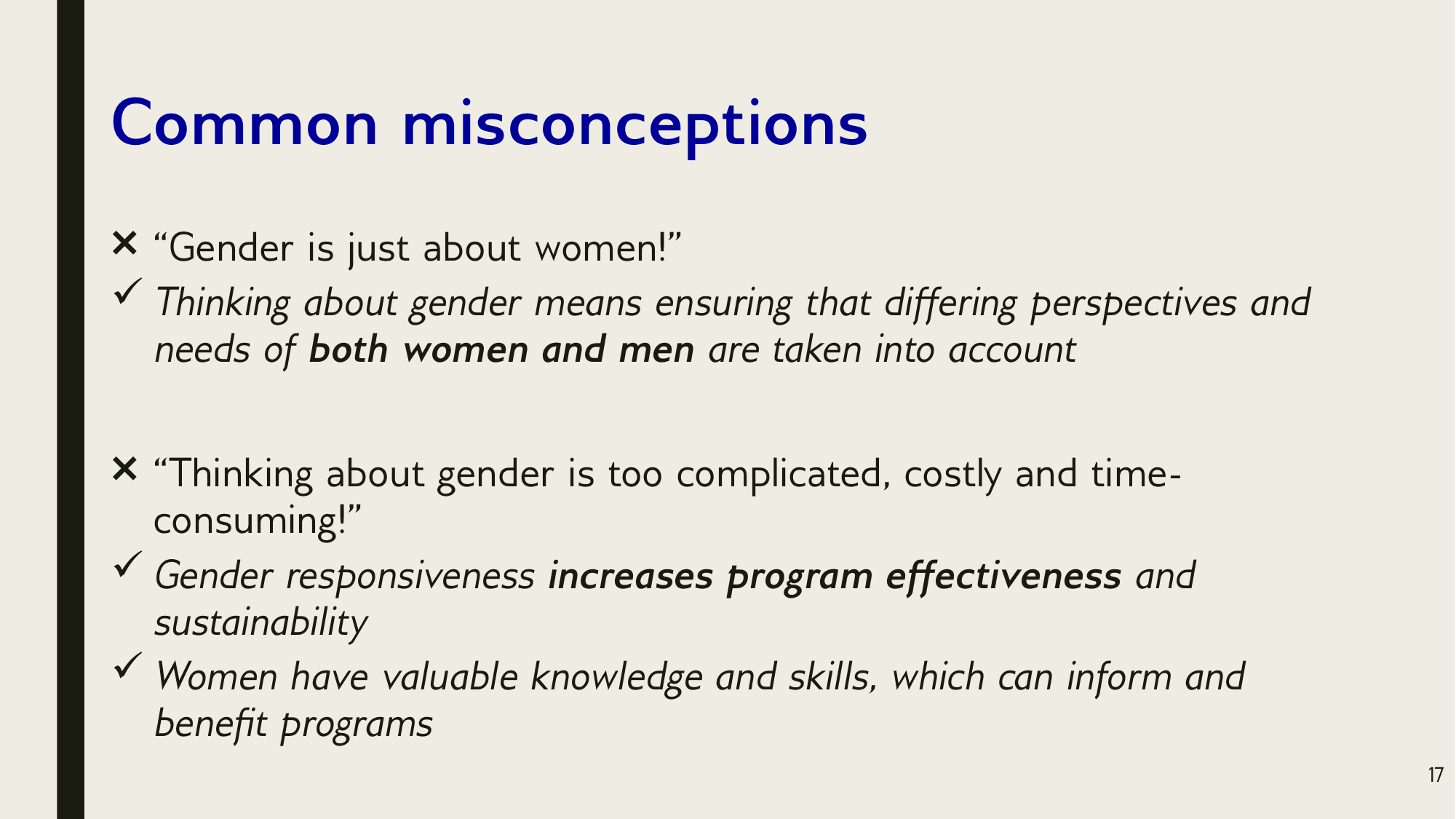

# Common misconceptions
“Gender is just about women!”
Thinking about gender means ensuring that differing perspectives and needs of both women and men are taken into account

“Thinking about gender is too complicated, costly and time-consuming!”
Gender responsiveness increases program effectiveness and sustainability
Women have valuable knowledge and skills, which can inform and benefit programs

17